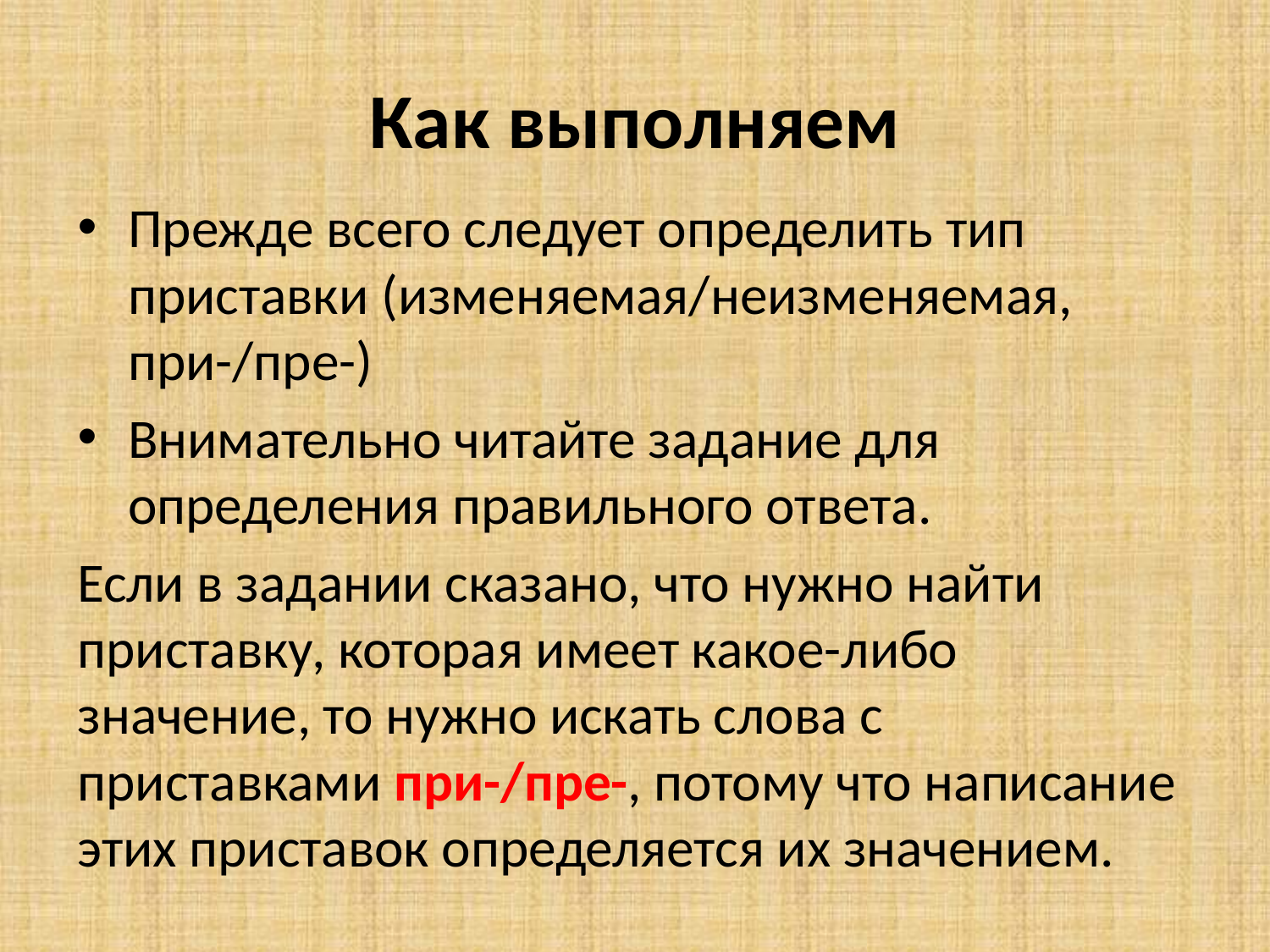

# Как выполняем
Прежде всего следует определить тип приставки (изменяемая/неизменяемая, при-/пре-)
Внимательно читайте задание для определения правильного ответа.
Если в задании сказано, что нужно найти приставку, которая имеет какое-либо значение, то нужно искать слова с приставками при-/пре-, потому что написание этих приставок определяется их значением.